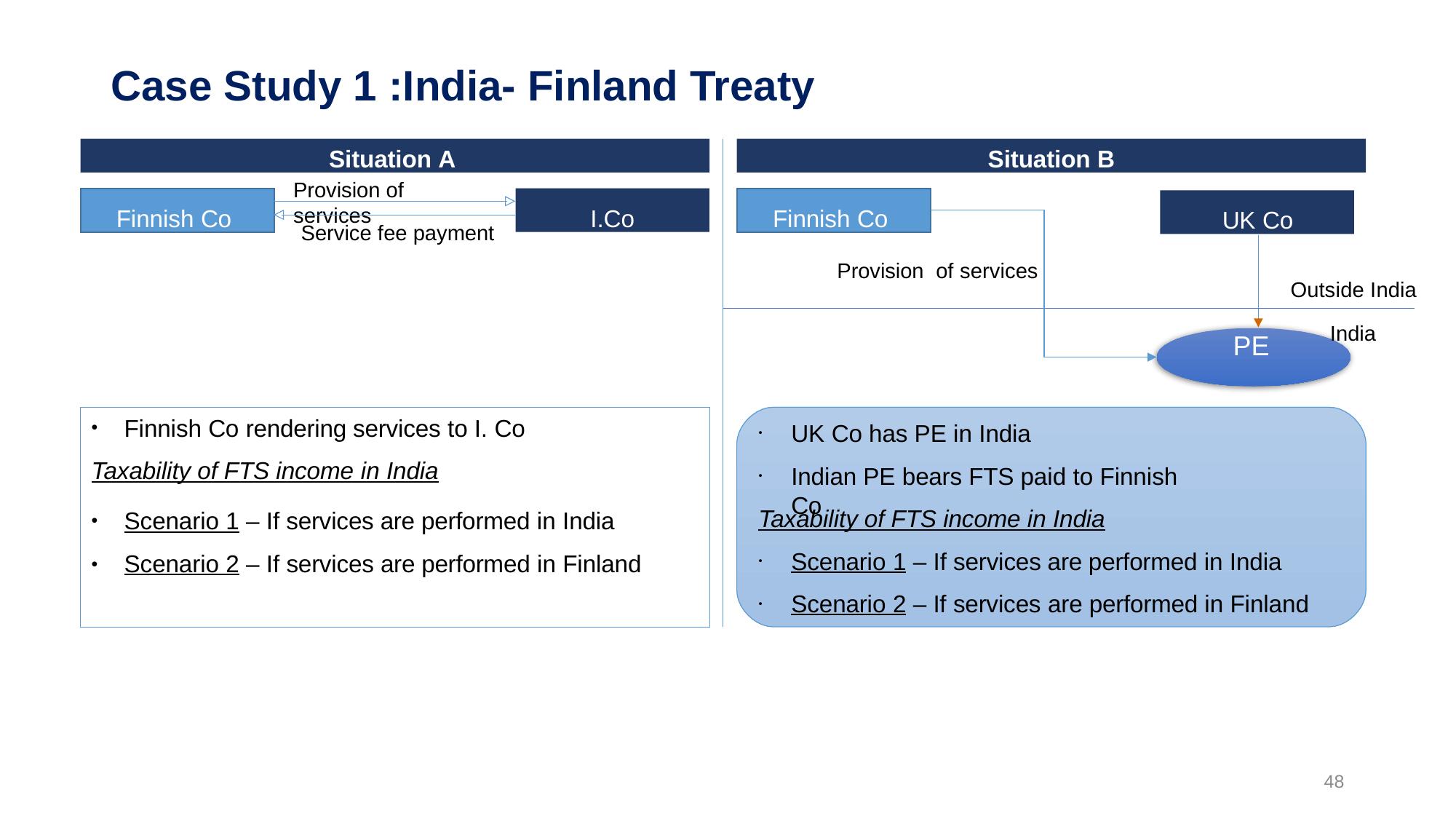

# Case Study 1 :India- Finland Treaty
Situation A

Situation B
Provision of services
Finnish Co
I.Co
Finnish Co
UK Co

Service fee payment

          PE
Provision  of services
Outside India
India
UK Co has PE in India
Indian PE bears FTS paid to Finnish Co

Finnish Co rendering services to I. Co
•
•
Taxability of FTS income in India
•
Scenario 1 – If services are performed in India  Scenario 2 – If services are performed in Finland
Taxability of FTS income in India
•

•
Scenario 1 – If services are performed in India  Scenario 2 – If services are performed in Finland
•
•
48